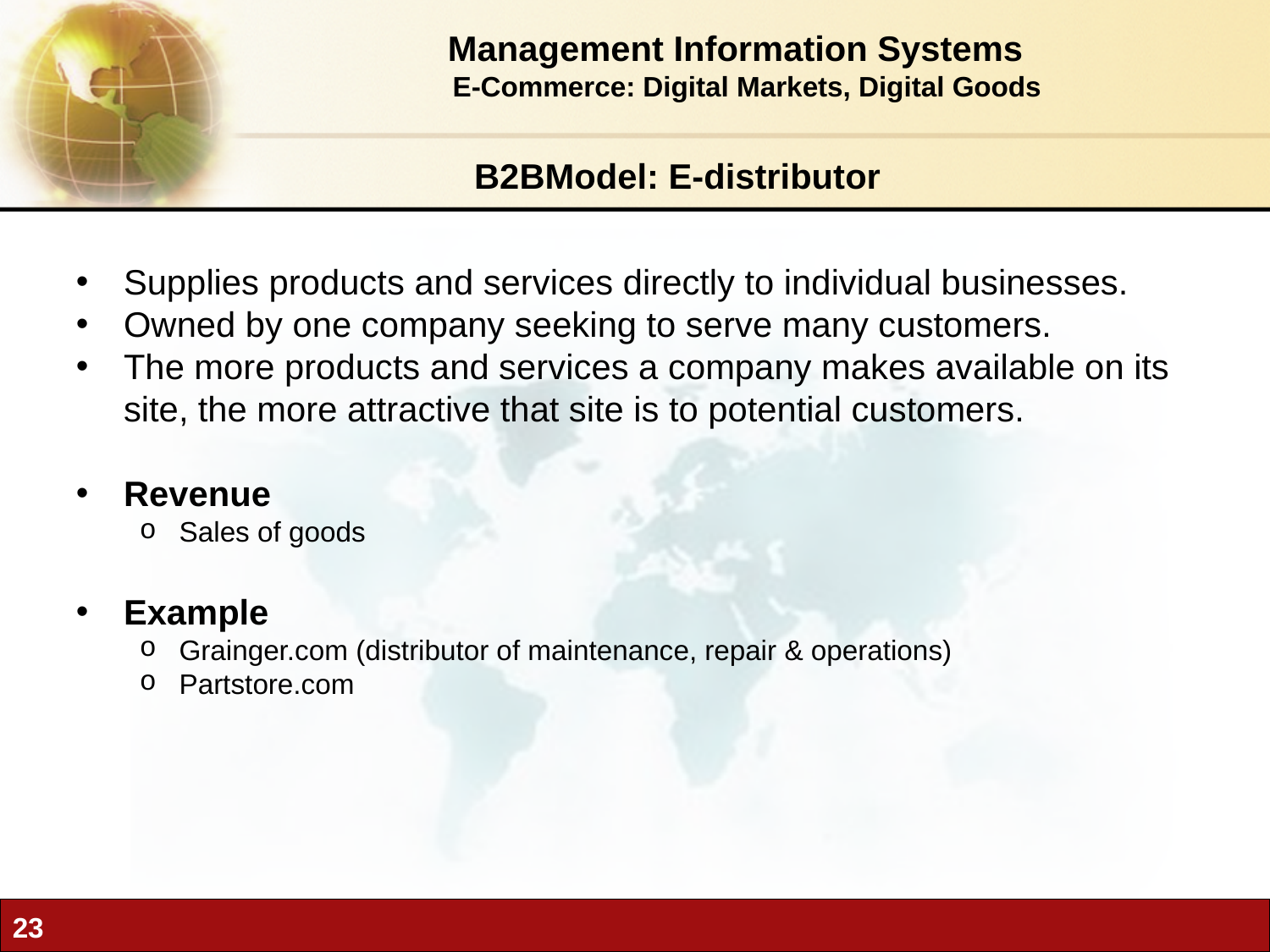

Management Information Systems
   E-Commerce: Digital Markets, Digital Goods
B2BModel: E-distributor
Supplies products and services directly to individual businesses.
Owned by one company seeking to serve many customers.
The more products and services a company makes available on its site, the more attractive that site is to potential customers.

Revenue
Sales of goods

Example
Grainger.com (distributor of maintenance, repair & operations)
Partstore.com